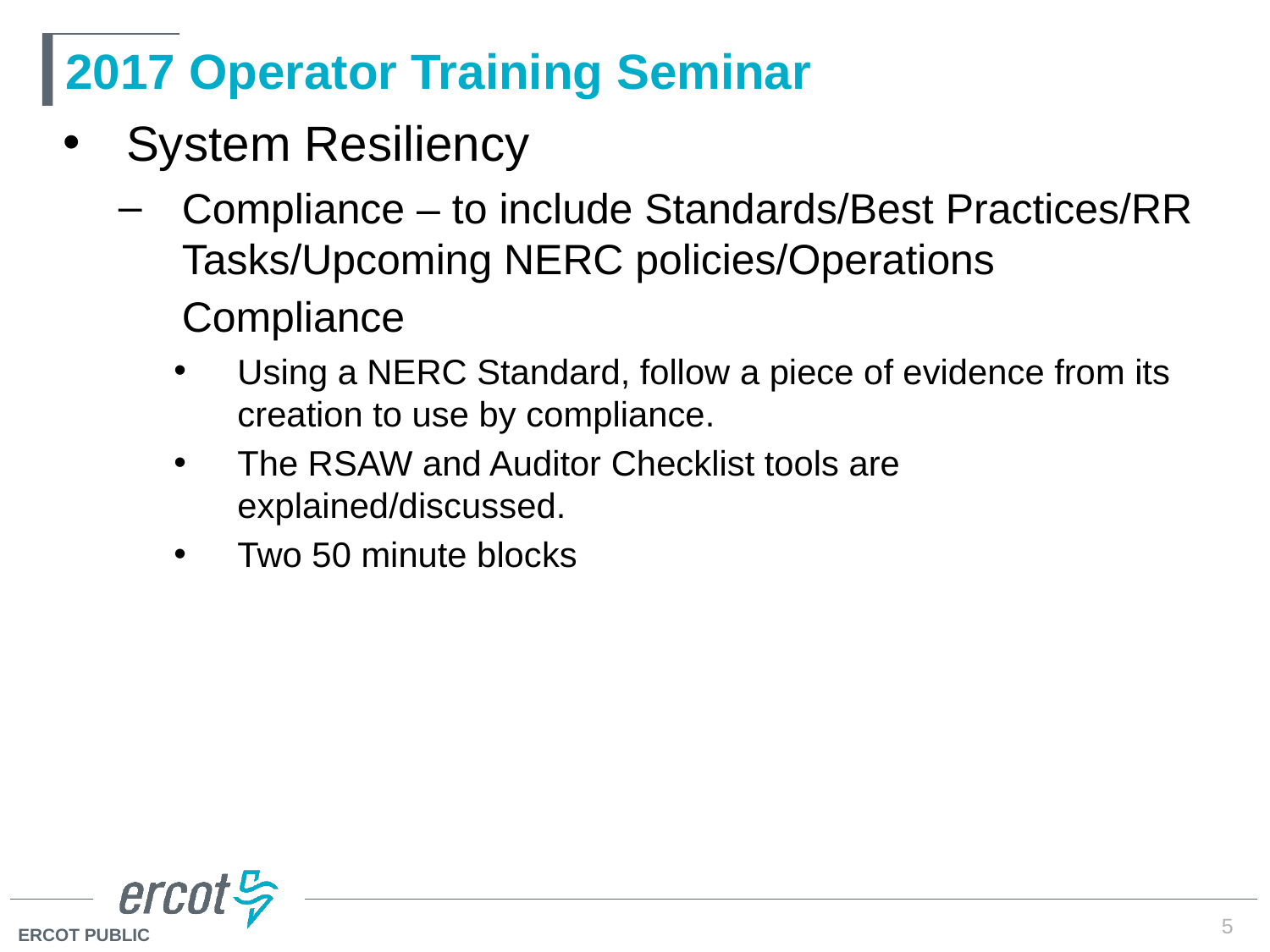

# 2017 Operator Training Seminar
System Resiliency
Compliance – to include Standards/Best Practices/RR Tasks/Upcoming NERC policies/Operations Compliance
Using a NERC Standard, follow a piece of evidence from its creation to use by compliance.
The RSAW and Auditor Checklist tools are explained/discussed.
Two 50 minute blocks
5